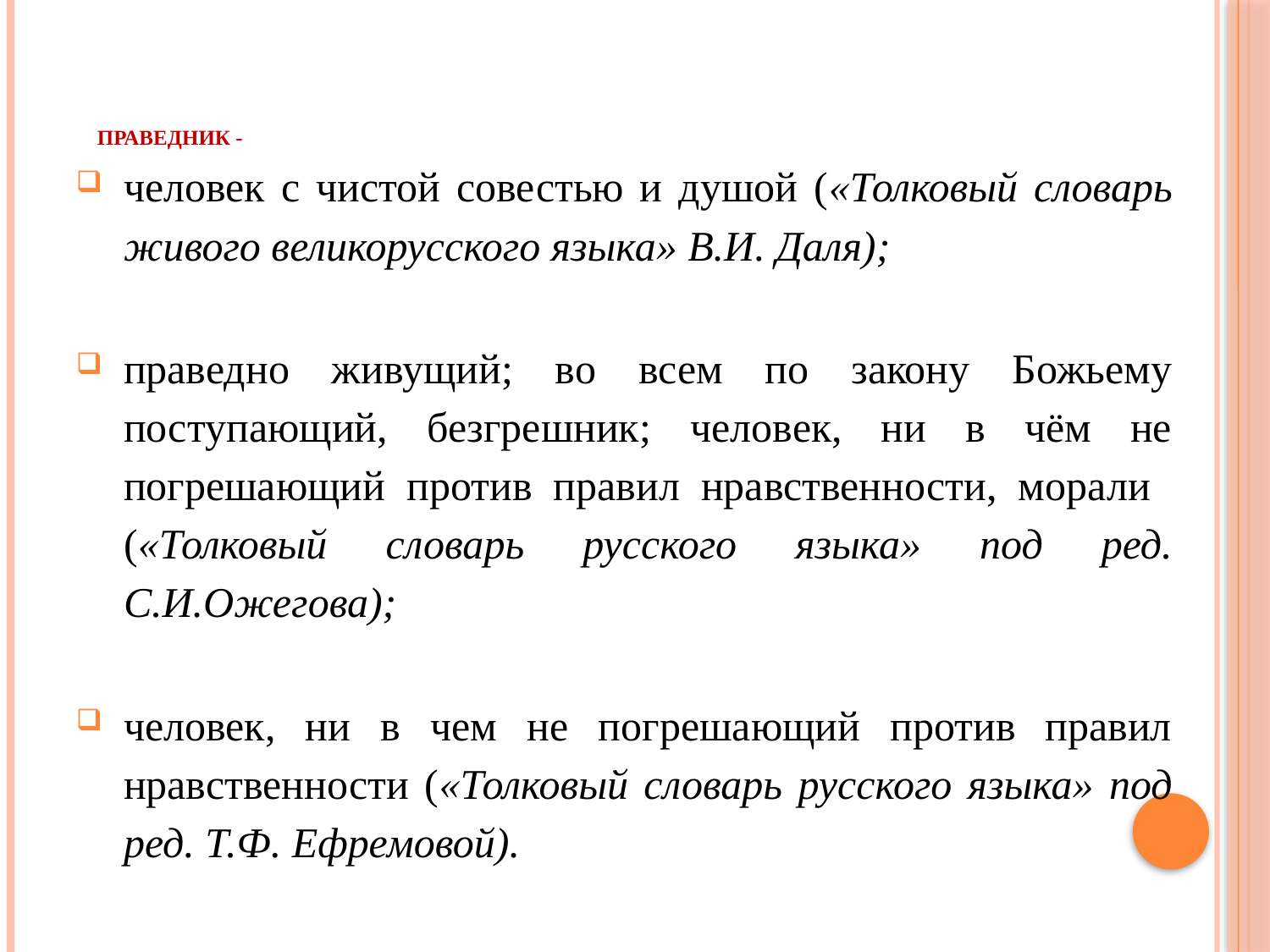

# ПРАВЕДНИК -
человек с чистой совестью и душой («Толковый словарь живого великорусского языка» В.И. Даля);

праведно живущий; во всем по закону Божьему поступающий, безгрешник; человек, ни в чём не погрешающий против правил нравственности, морали  («Толковый словарь русского языка» под ред. С.И.Ожегова);

человек, ни в чем не погрешающий против правил нравственности («Толковый словарь русского языка» под ред. Т.Ф. Ефремовой).